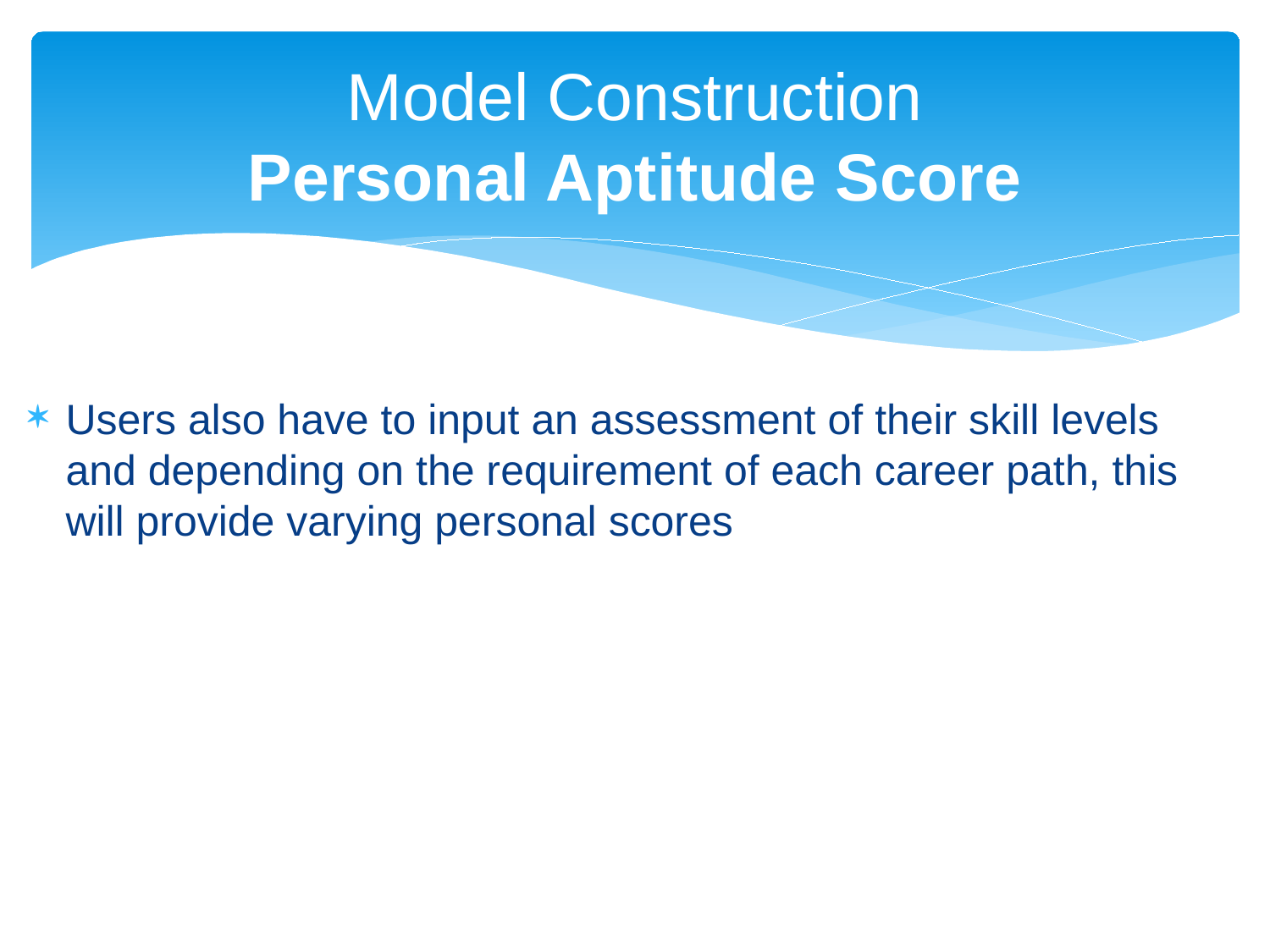

# Model Construction Personal Aptitude Score
Users also have to input an assessment of their skill levels and depending on the requirement of each career path, this will provide varying personal scores